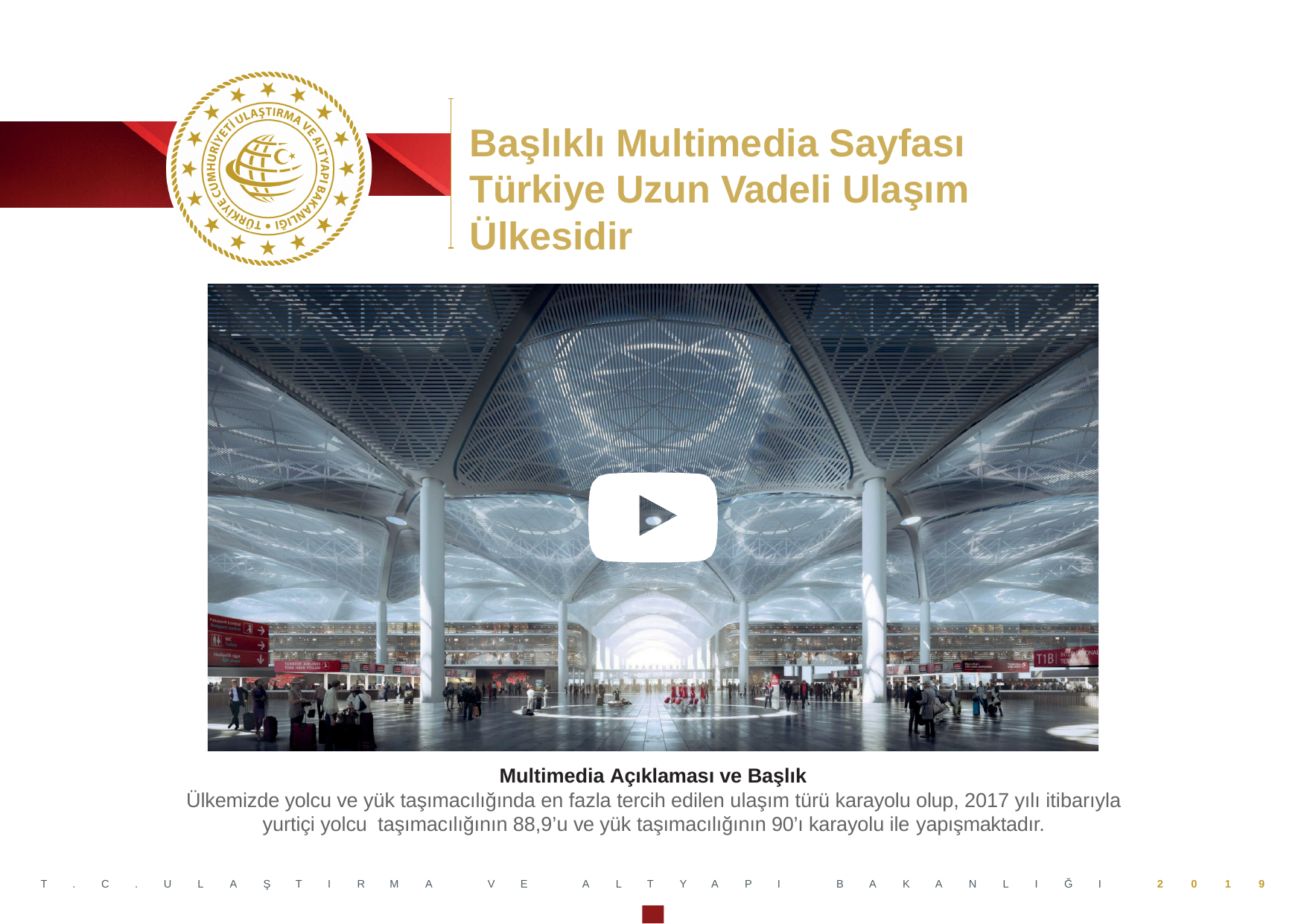

# Başlıklı Multimedia Sayfası
Türkiye Uzun Vadeli Ulaşım Ülkesidir

Multimedia Açıklaması ve Başlık
Ülkemizde yolcu ve yük taşımacılığında en fazla tercih edilen ulaşım türü karayolu olup, 2017 yılı itibarıyla yurtiçi yolcu  taşımacılığının 88,9’u ve yük taşımacılığının 90’ı karayolu ile yapışmaktadır.
2
0
1
9
T
.
C
.
U
L
A
Ş
T
I
R
M
A
V
E
A
L
T
Y
A
P
I
B
A
K
A
N
L
I
Ğ
I